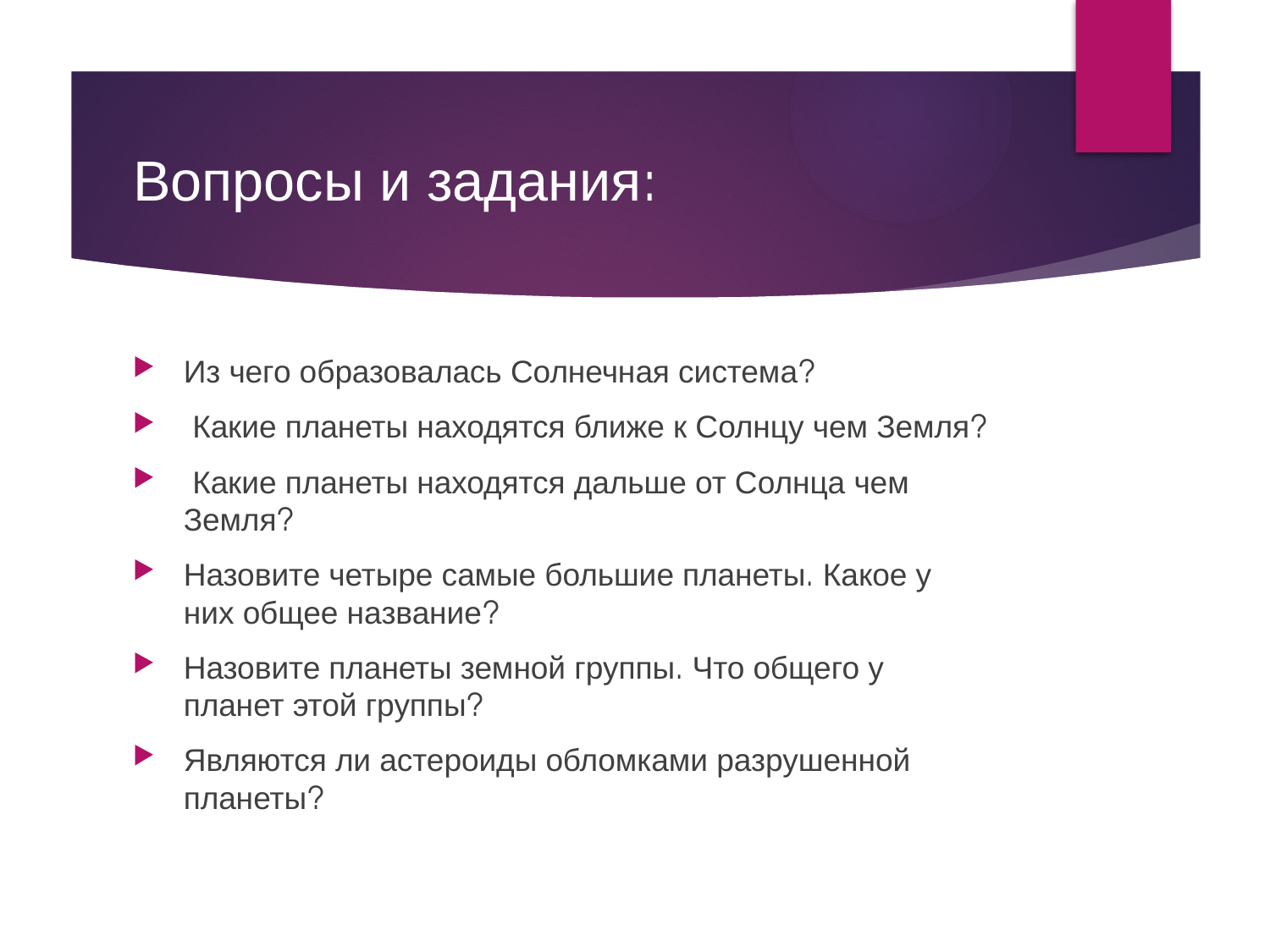

# Вопросы и задания:
Из чего образовалась Солнечная система?
 Какие планеты находятся ближе к Солнцу чем Земля?
 Какие планеты находятся дальше от Солнца чем Земля?
Назовите четыре самые большие планеты. Какое у них общее название?
Назовите планеты земной группы. Что общего у планет этой группы?
Являются ли астероиды обломками разрушенной планеты?